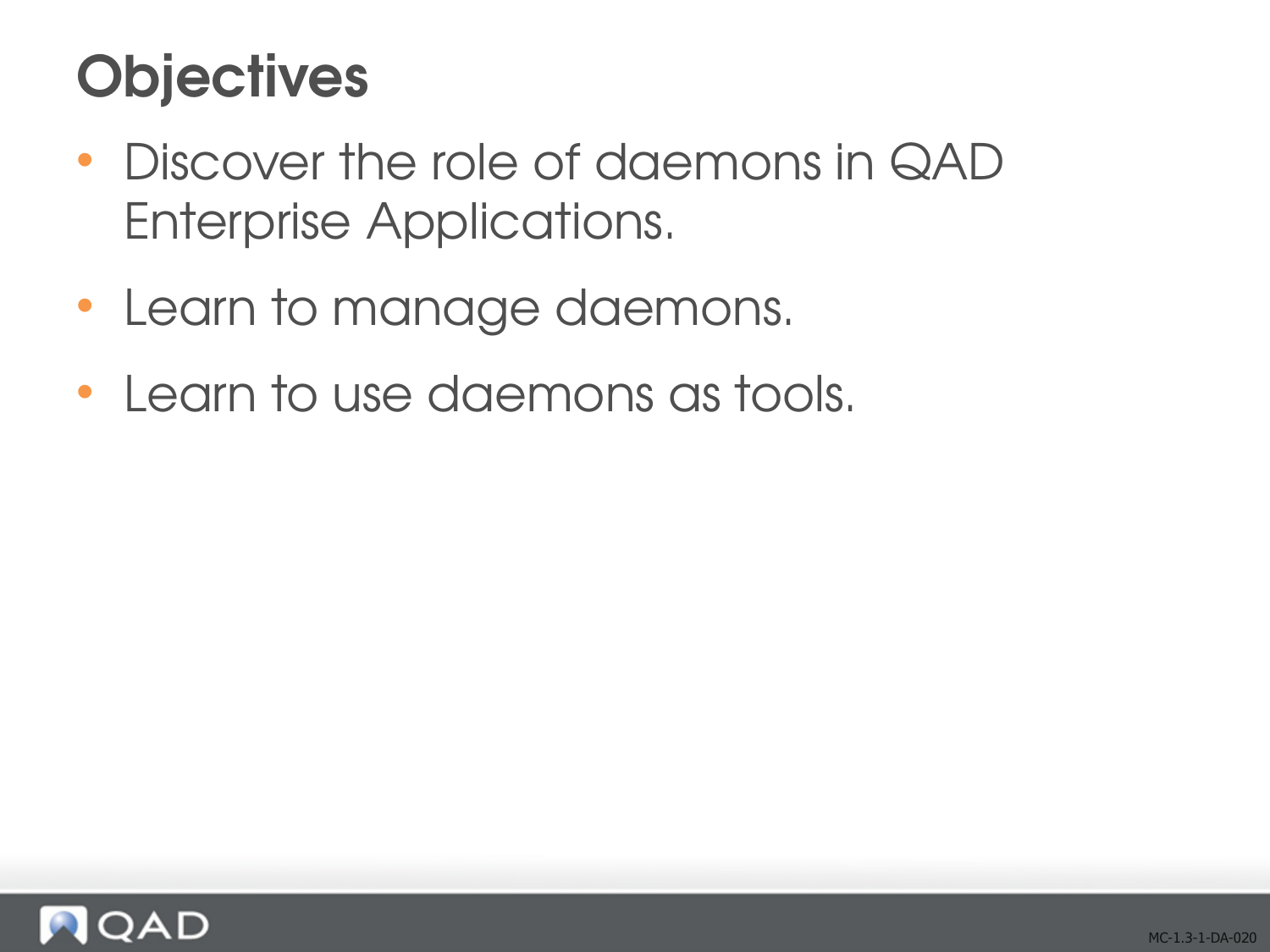

# Objectives
Discover the role of daemons in QAD Enterprise Applications.
Learn to manage daemons.
Learn to use daemons as tools.
MC-1.3-1-DA-020